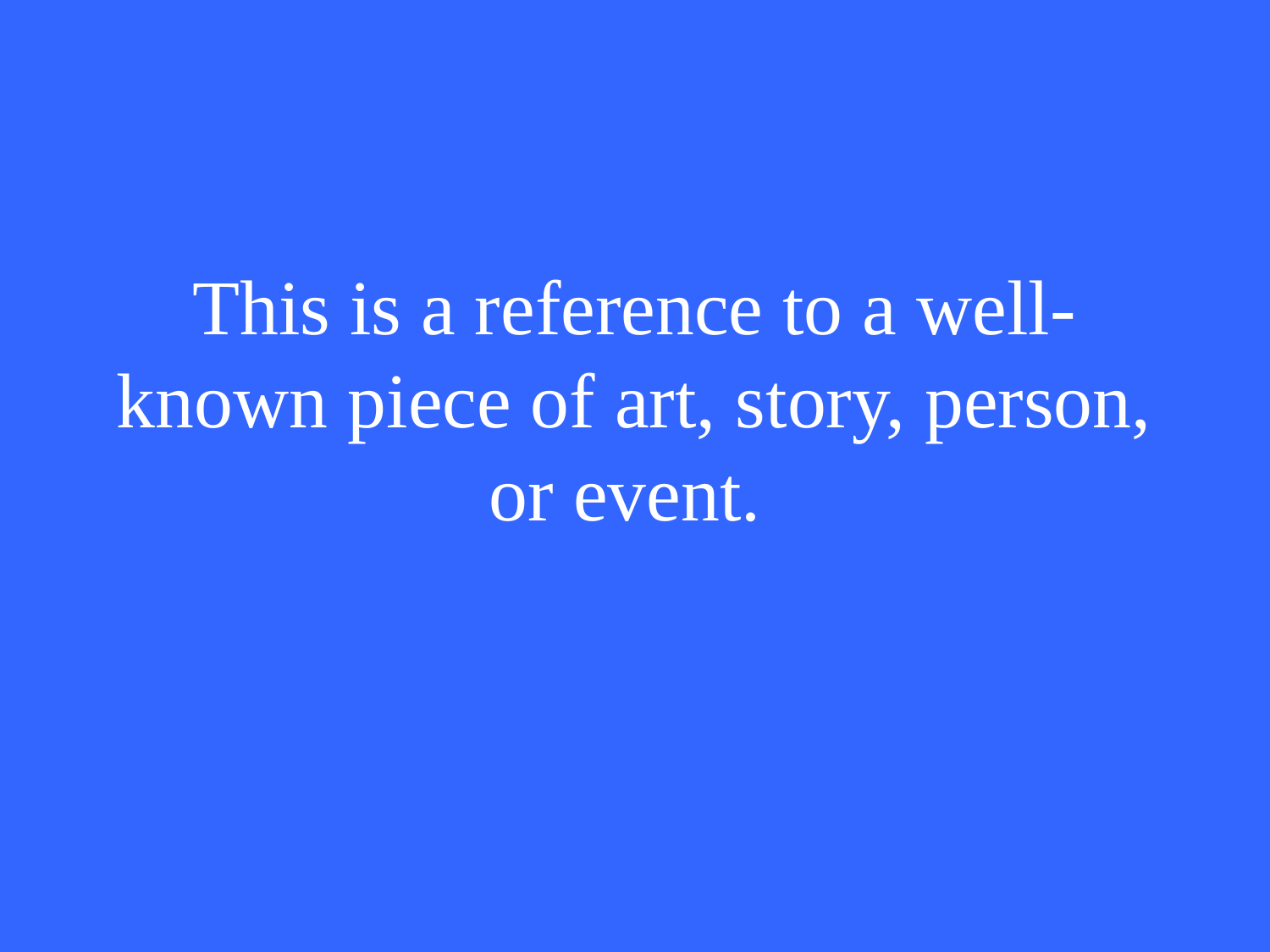

# This is a reference to a well-known piece of art, story, person, or event.